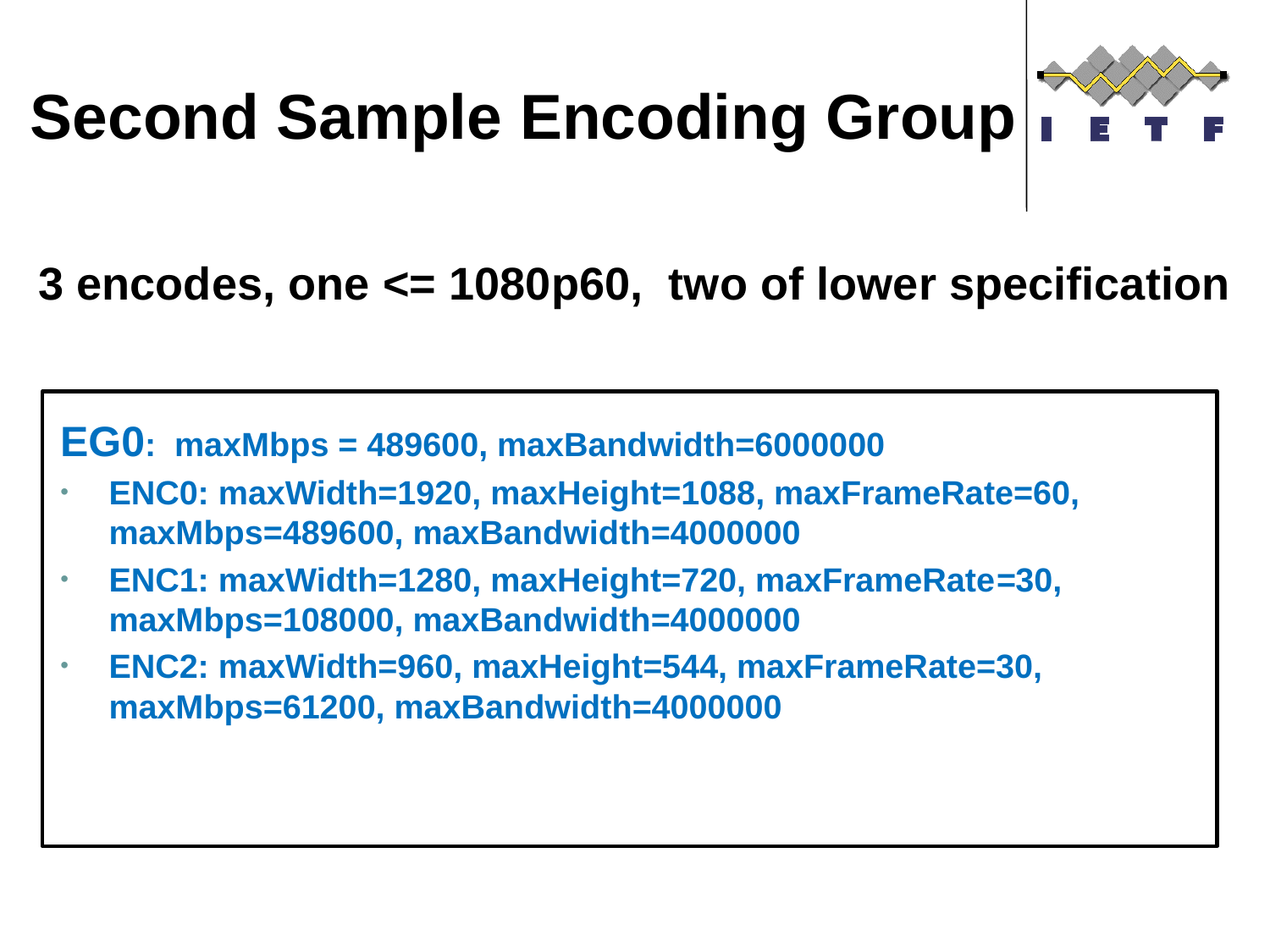

# Second Sample Encoding Group
  3 encodes, one <= 1080p60,  two of lower specification

    EG0:  maxMbps = 489600, maxBandwidth=6000000
ENC0: maxWidth=1920, maxHeight=1088, maxFrameRate=60, maxMbps=489600, maxBandwidth=4000000
ENC1: maxWidth=1280, maxHeight=720, maxFrameRate=30, maxMbps=108000, maxBandwidth=4000000
ENC2: maxWidth=960, maxHeight=544, maxFrameRate=30, maxMbps=61200, maxBandwidth=4000000